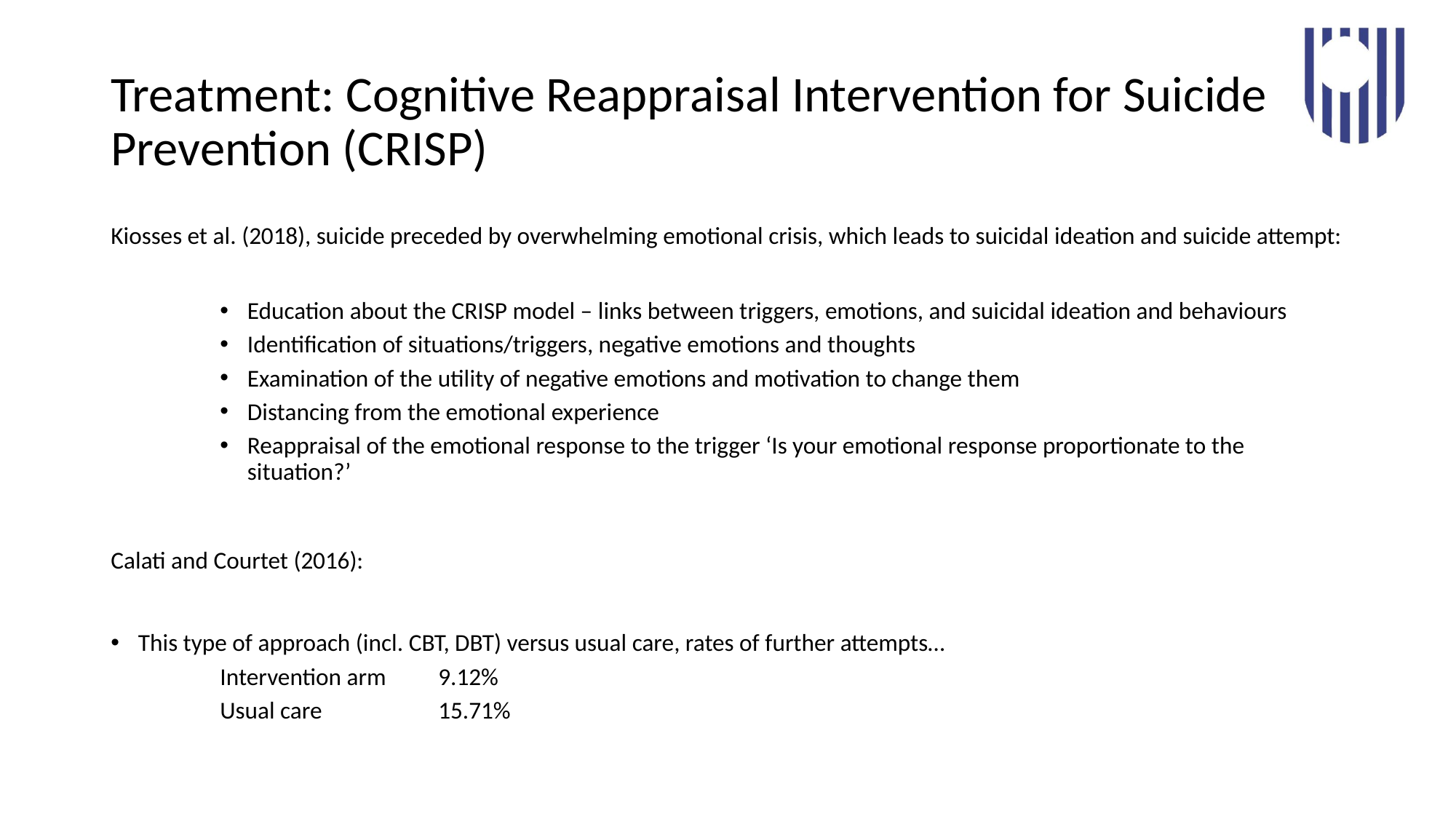

# Treatment: Cognitive Reappraisal Intervention for Suicide Prevention (CRISP)
Kiosses et al. (2018), suicide preceded by overwhelming emotional crisis, which leads to suicidal ideation and suicide attempt:

Education about the CRISP model – links between triggers, emotions, and suicidal ideation and behaviours
Identification of situations/triggers, negative emotions and thoughts
Examination of the utility of negative emotions and motivation to change them
Distancing from the emotional experience
Reappraisal of the emotional response to the trigger ‘Is your emotional response proportionate to the situation?’

Calati and Courtet (2016):

This type of approach (incl. CBT, DBT) versus usual care, rates of further attempts…
Intervention arm	9.12%
Usual care		15.71%